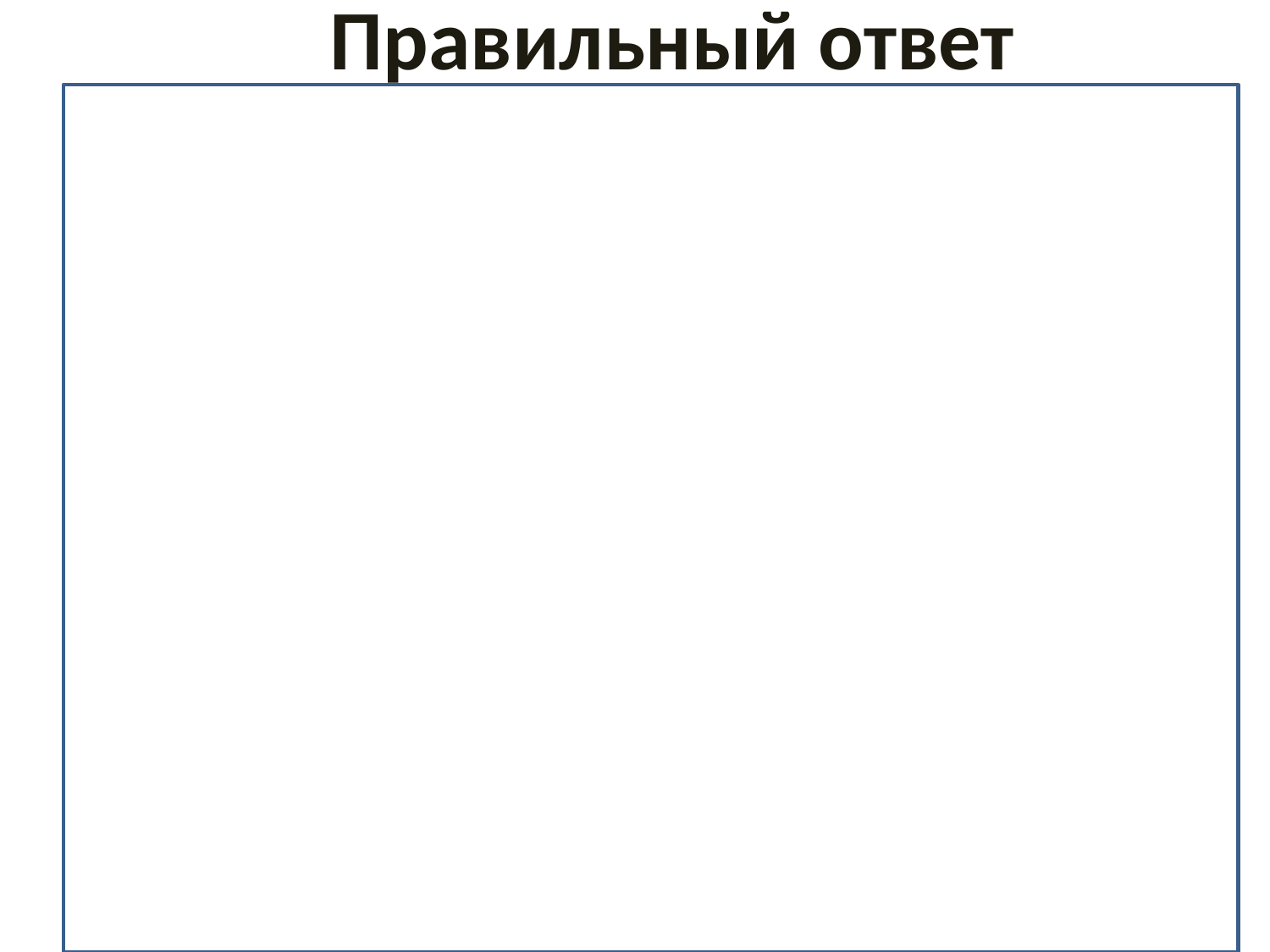

Правильный ответ

| ПРИСТАВКА | ПРЕДЛОГ |
| --- | --- |
| Дошел быстро | Шёл до угла |
| Въехал красиво | Гулял по дорожке |
| Сбросил вес | Охотился в лесу |
| Набрался смелости | Бежал с горы |
| Отодвинул диван | По моей просьбе |
| Забежал вчера | Надо мной облака |
| Надорвать лист бумаги | Волны подо мной |
| Подобрать карандаш | Спрятать под лавкой |
| Подписать дневник | За вами долг |
| Крепкая заварка |  |
| Подвинуть стул |  |